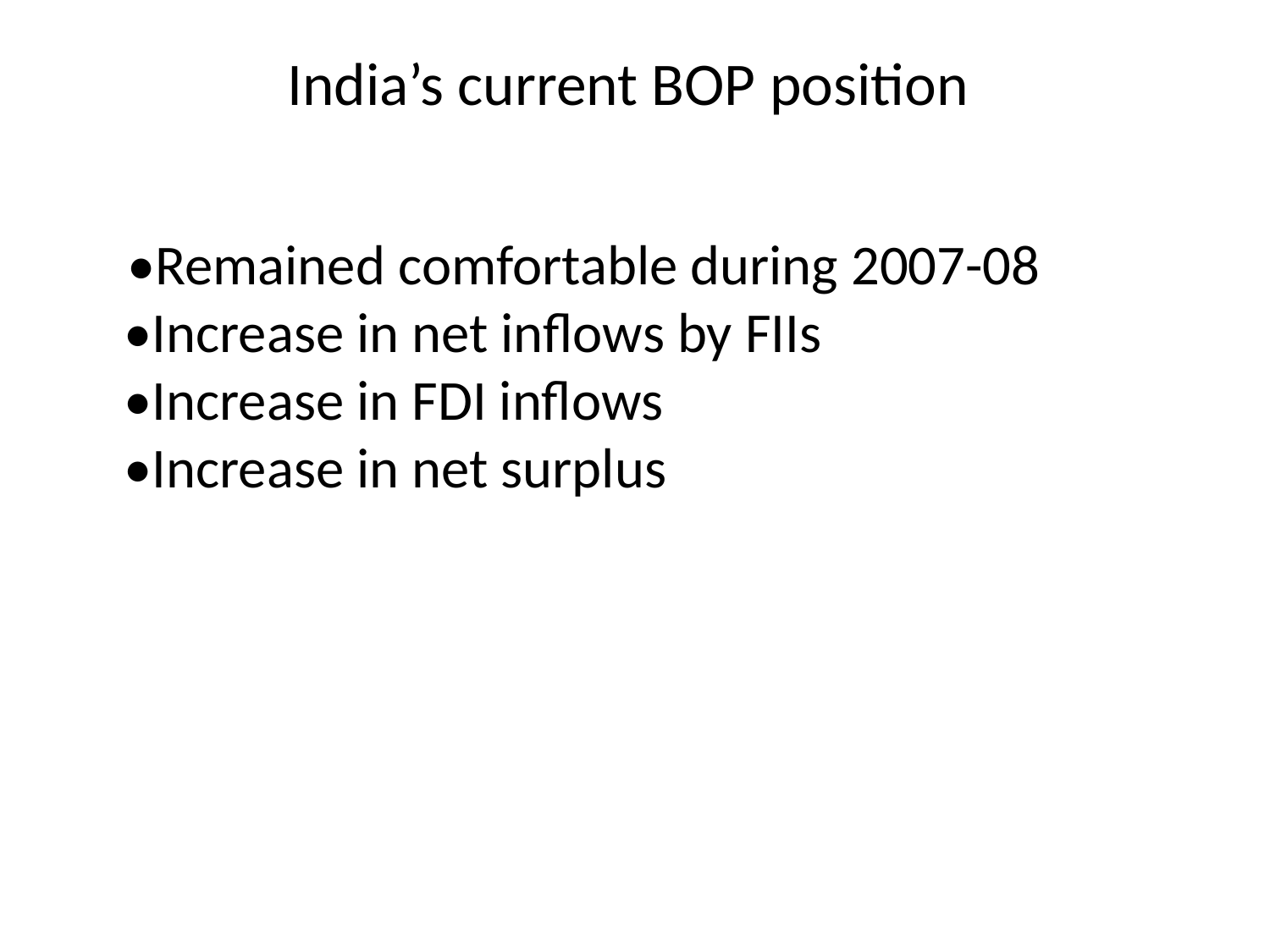

# India’s current BOP position
    •Remained comfortable during 2007-08
•Increase in net inflows by FIIs
•Increase in FDI inflows
•Increase in net surplus